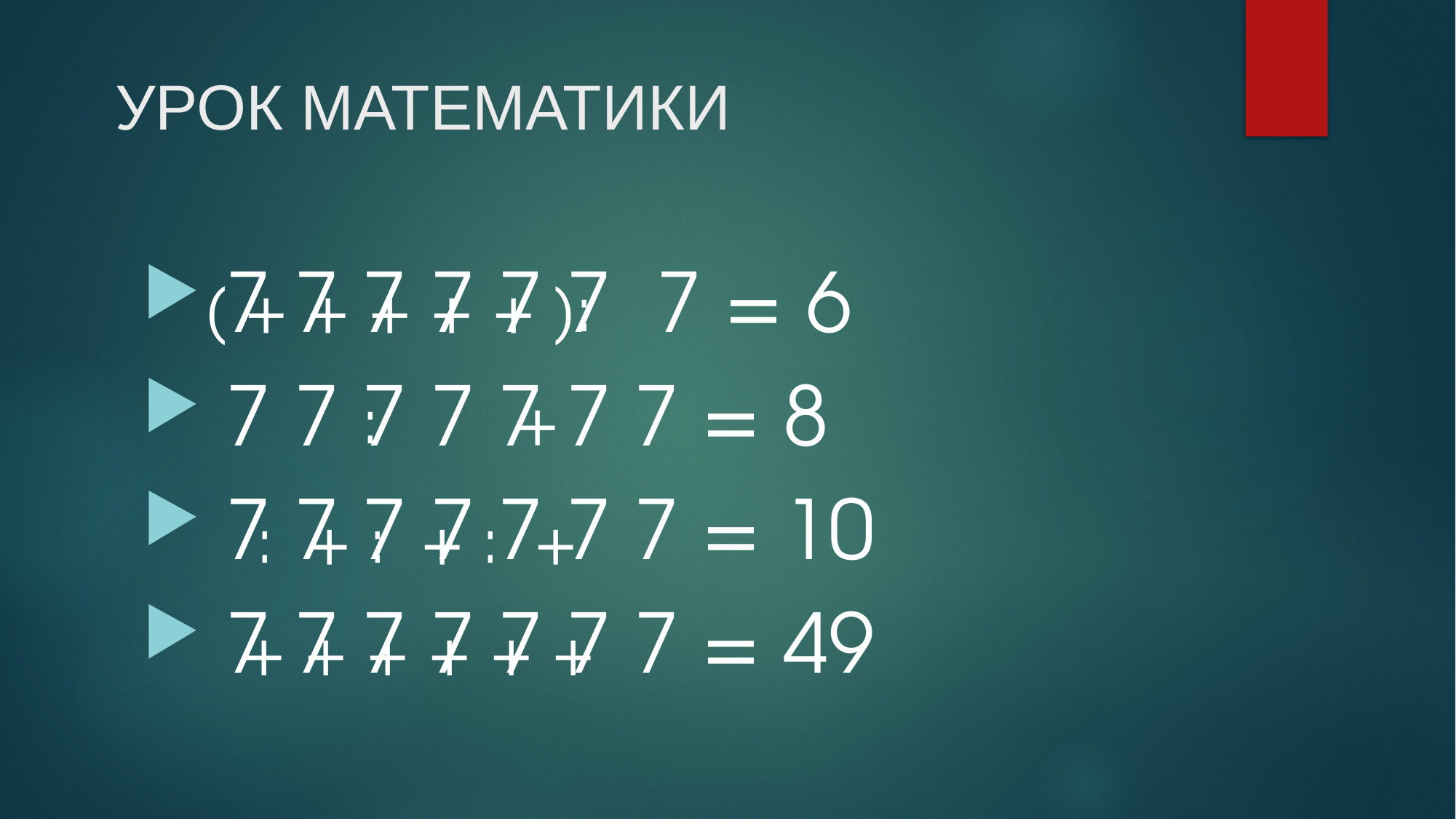

# УРОК МАТЕМАТИКИ

 7 7 7 7 7 7  7 = 6
 7 7 7 7 7 7 7 = 8
 7 7 7 7 7 7 7 = 10
 7 7 7 7 7 7 7 = 49
( + + + + + ):
          :        +
   :  + :  + :  +
   + + + + + +